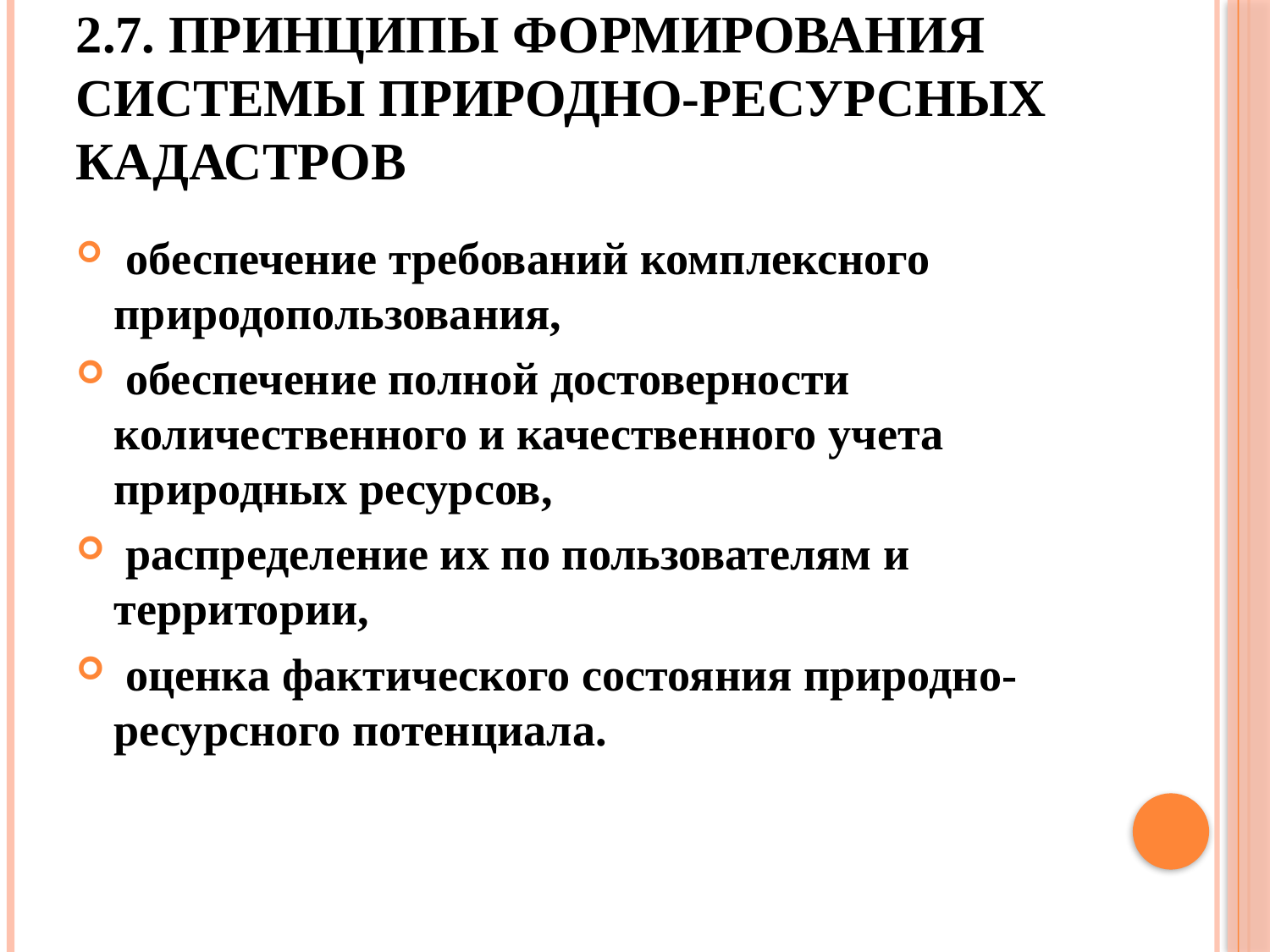

# 2.7. принципы формирования системы природно-ресурсных кадастров
 обеспечение требований комплексного природопользования,
 обеспечение полной достоверности количественного и качественного учета природных ресурсов,
 распределение их по пользователям и территории,
 оценка фактического состояния природно-ресурсного потенциала.